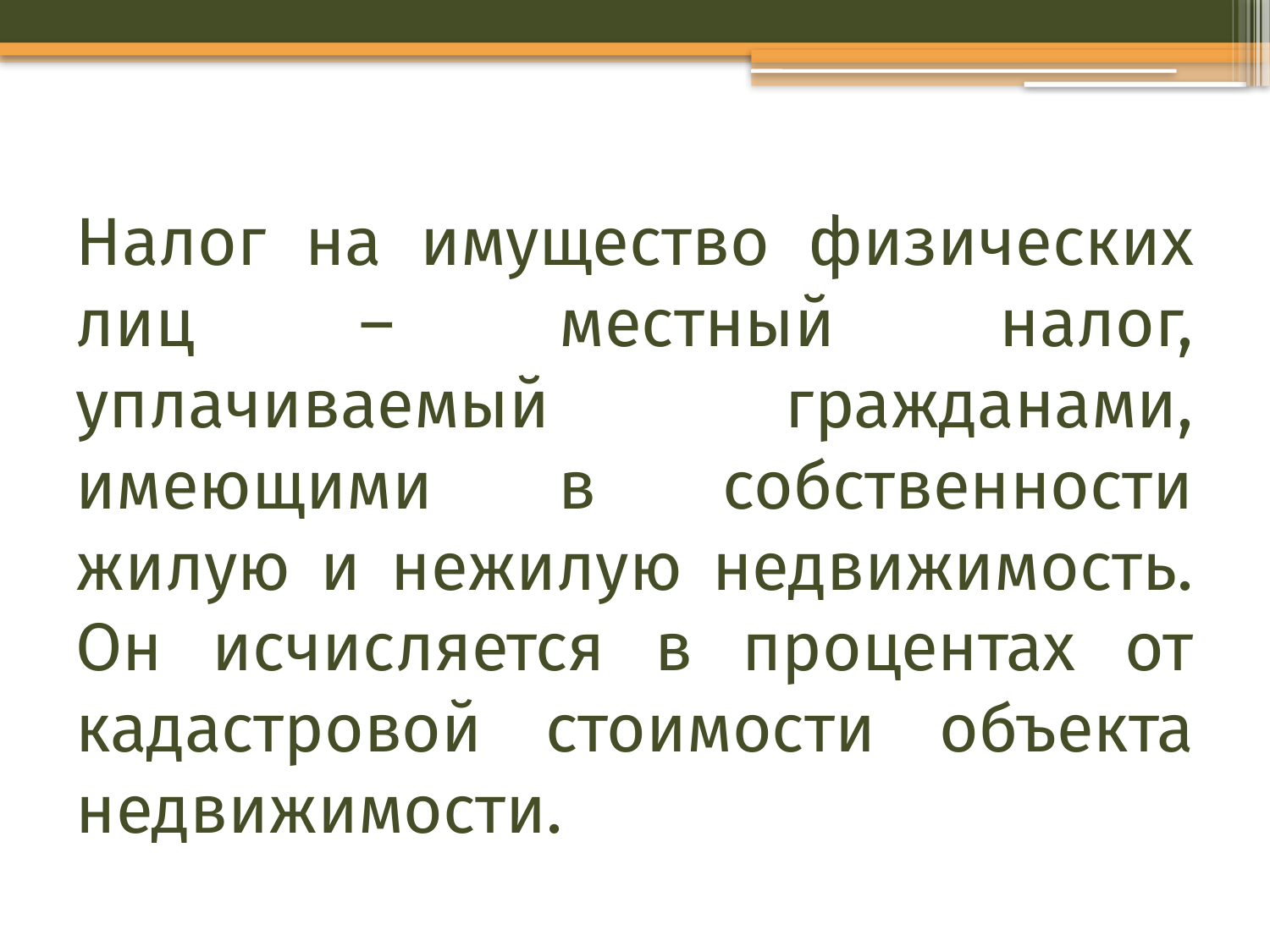

# Налог на имущество физических лиц – местный налог, уплачиваемый гражданами, имеющими в собственности жилую и нежилую недвижимость. Он исчисляется в процентах от кадастровой стоимости объекта недвижимости.